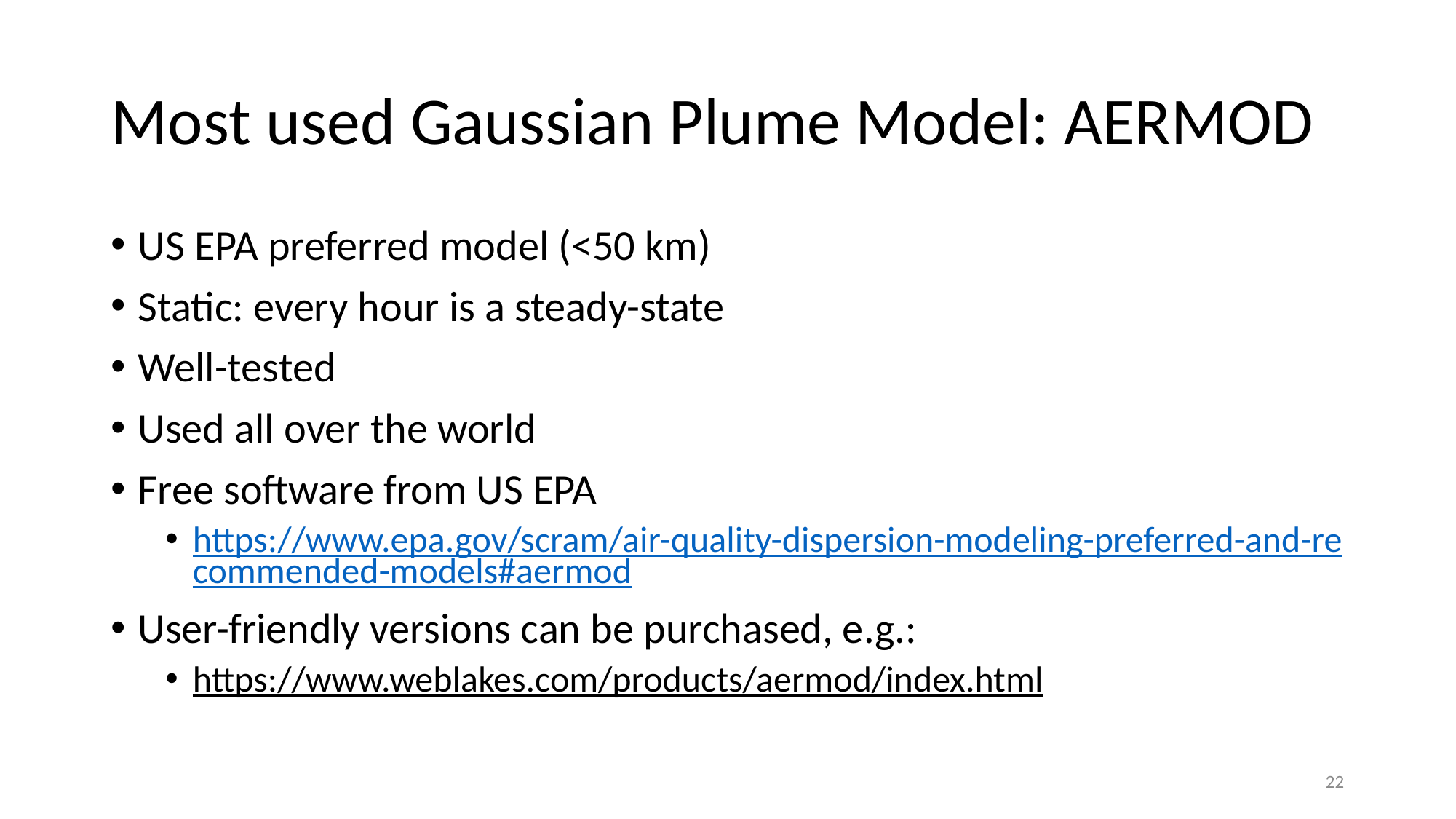

# Most used Gaussian Plume Model: AERMOD
US EPA preferred model (<50 km)
Static: every hour is a steady-state
Well-tested
Used all over the world
Free software from US EPA
https://www.epa.gov/scram/air-quality-dispersion-modeling-preferred-and-recommended-models#aermod
User-friendly versions can be purchased, e.g.:
https://www.weblakes.com/products/aermod/index.html

22